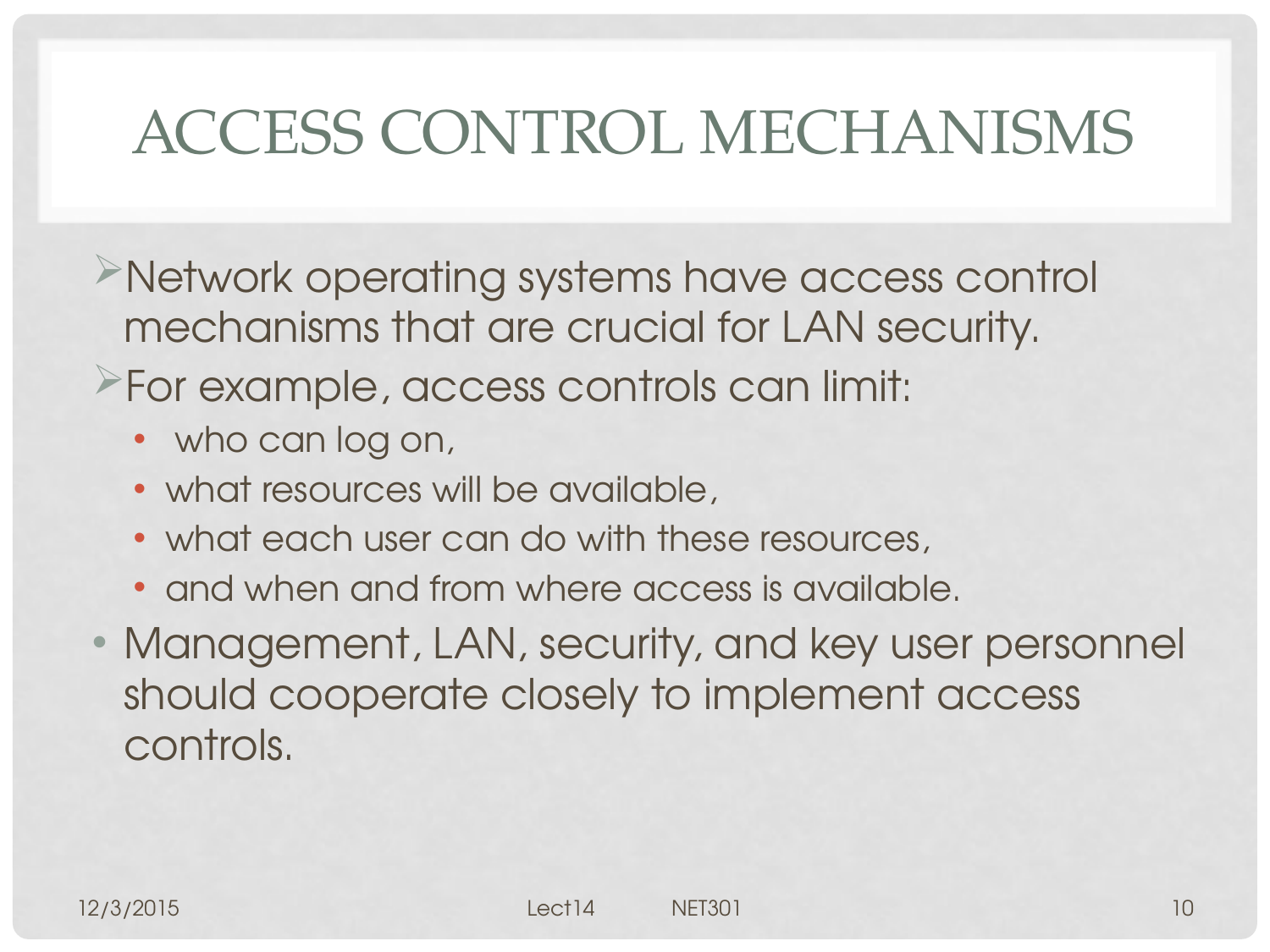

# Access Control Mechanisms
Network operating systems have access control mechanisms that are crucial for LAN security.
For example, access controls can limit:
 who can log on,
what resources will be available,
what each user can do with these resources,
and when and from where access is available.
Management, LAN, security, and key user personnel should cooperate closely to implement access controls.
12/3/2015
Lect14             NET301
10